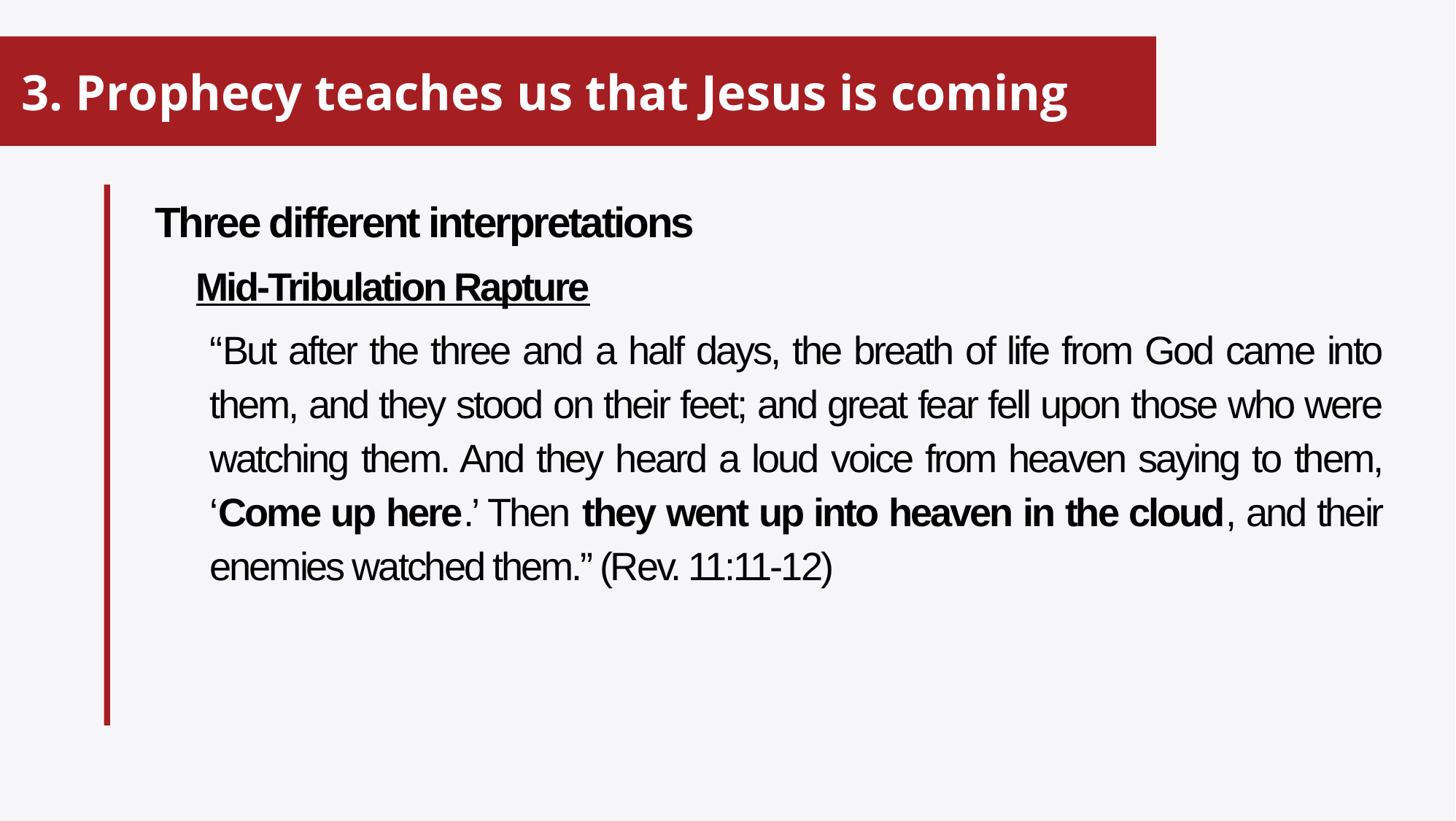

# 3. Prophecy teaches us that Jesus is coming
Three different interpretations
Mid-Tribulation Rapture
“But after the three and a half days, the breath of life from God came into them, and they stood on their feet; and great fear fell upon those who were watching them. And they heard a loud voice from heaven saying to them, ‘Come up here.’ Then they went up into heaven in the cloud, and their enemies watched them.” (Rev. 11:11-12)